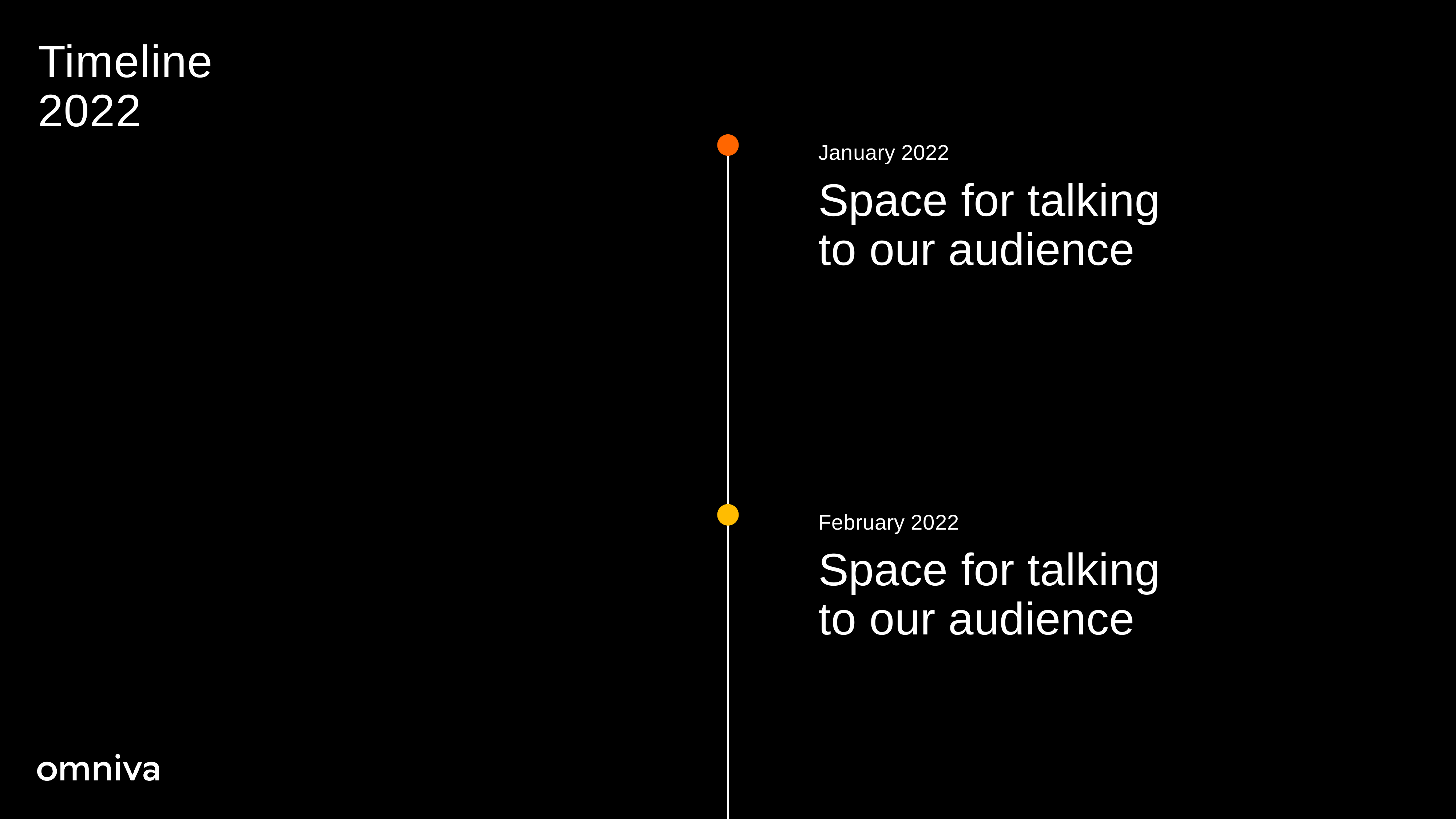

Timeline
2022

January 2022
Space for talking
to our audience

February 2022
Space for talking
to our audience